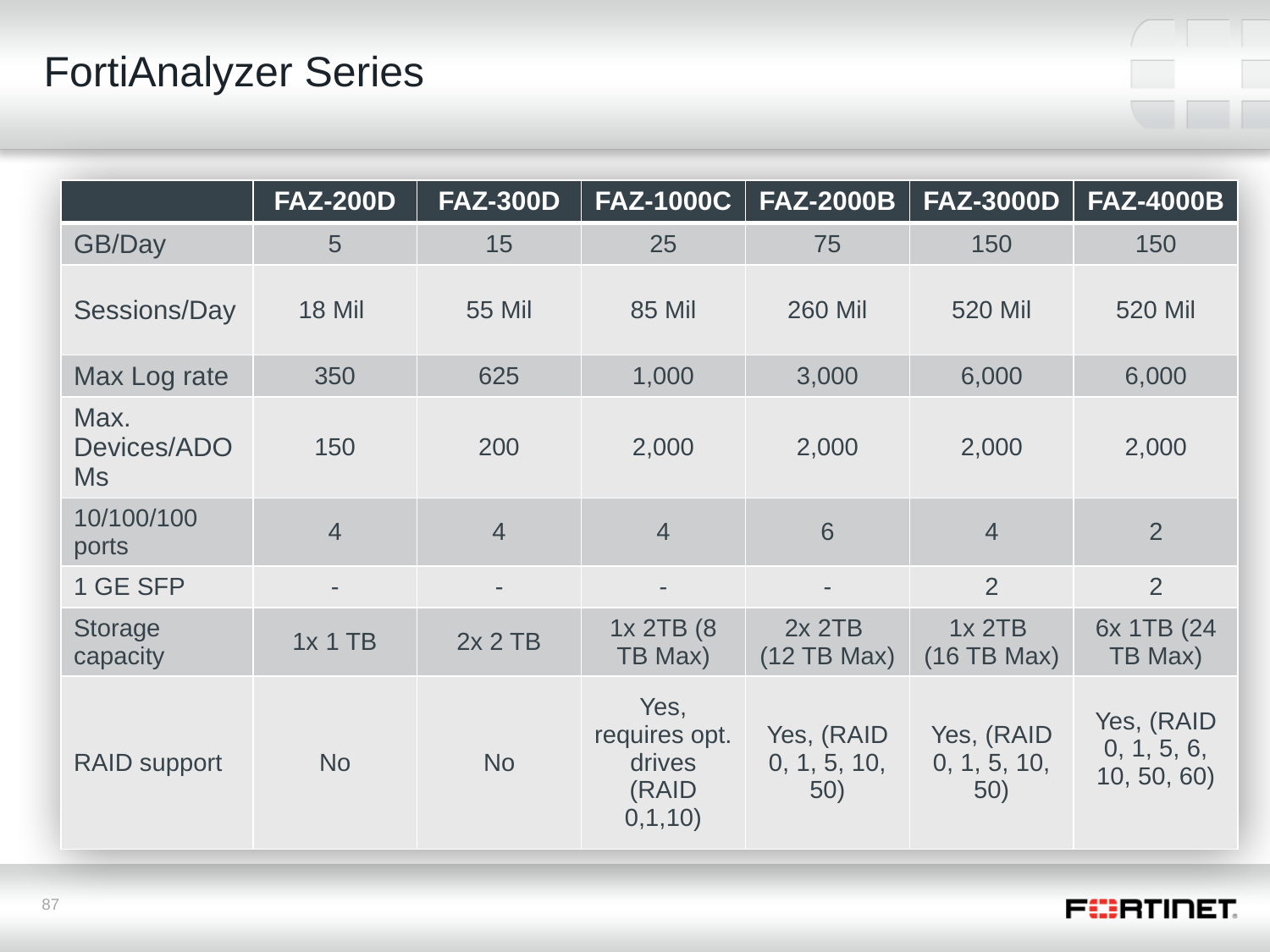

# FortiAnalyzer Series
|  | FAZ-200D | FAZ-300D | FAZ-1000C | FAZ-2000B | FAZ-3000D | FAZ-4000B |
| --- | --- | --- | --- | --- | --- | --- |
| GB/Day | 5 | 15 | 25 | 75 | 150 | 150 |
| Sessions/Day | 18 Mil | 55 Mil | 85 Mil | 260 Mil | 520 Mil | 520 Mil |
| Max Log rate | 350 | 625 | 1,000 | 3,000 | 6,000 | 6,000 |
| Max. Devices/ADOMs | 150 | 200 | 2,000 | 2,000 | 2,000 | 2,000 |
| 10/100/100 ports | 4 | 4 | 4 | 6 | 4 | 2 |
| 1 GE SFP | - | - | - | - | 2 | 2 |
| Storage capacity | 1x 1 TB | 2x 2 TB | 1x 2TB (8 TB Max) | 2x 2TB (12 TB Max) | 1x 2TB (16 TB Max) | 6x 1TB (24 TB Max) |
| RAID support | No | No | Yes, requires opt. drives (RAID 0,1,10) | Yes, (RAID 0, 1, 5, 10, 50) | Yes, (RAID 0, 1, 5, 10, 50) | Yes, (RAID 0, 1, 5, 6, 10, 50, 60) |